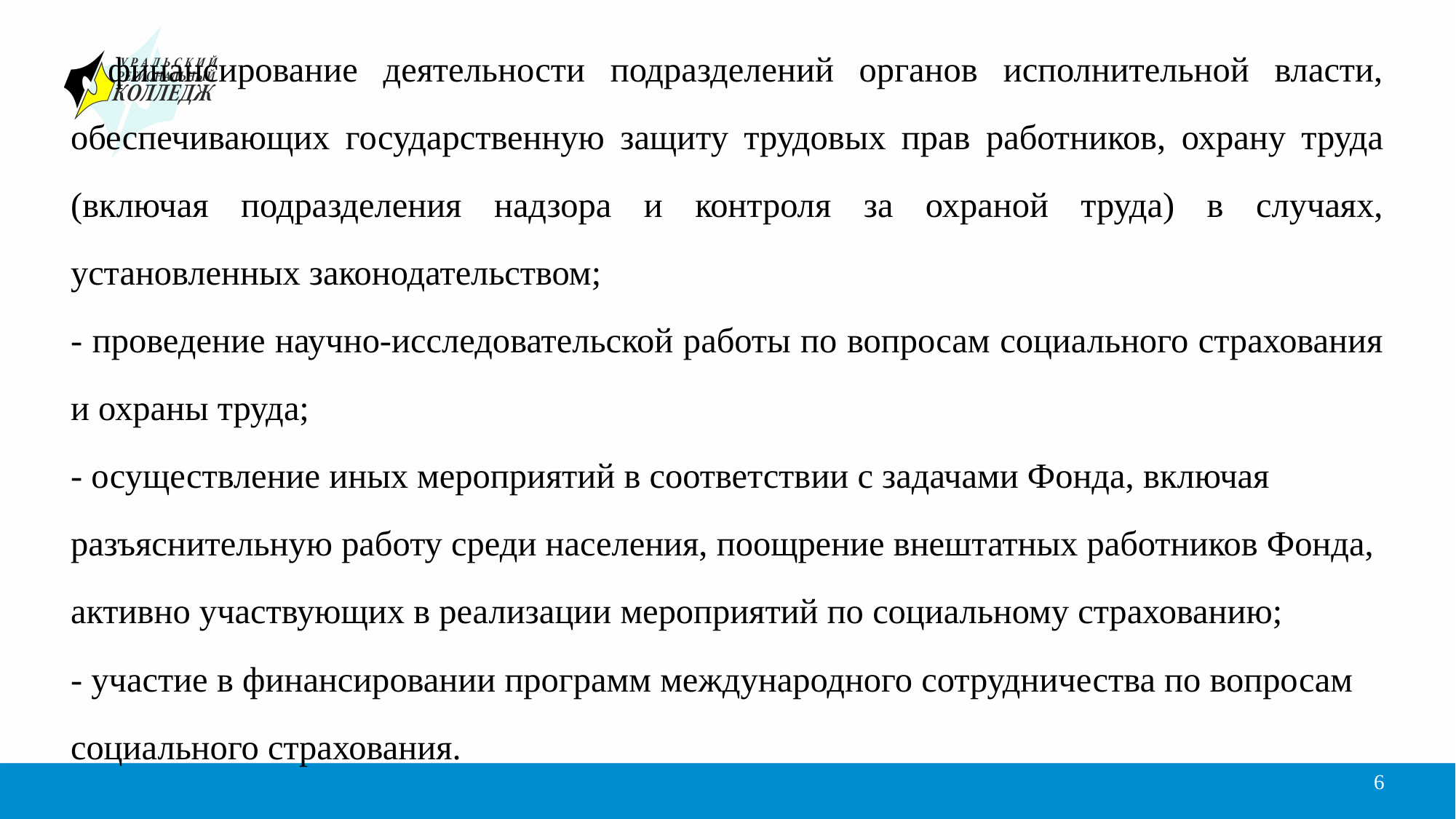

- финансирование деятельности подразделений органов исполнительной власти, обеспечивающих государственную защиту трудовых прав работников, охрану труда (включая подразделения надзора и контроля за охраной труда) в случаях, установленных законодательством;
- проведение научно-исследовательской работы по вопросам социального страхования и охраны труда;
- осуществление иных мероприятий в соответствии с задачами Фонда, включая разъяснительную работу среди населения, поощрение внештатных работников Фонда, активно участвующих в реализации мероприятий по социальному страхованию;
- участие в финансировании программ международного сотрудничества по вопросам социального страхования.

6